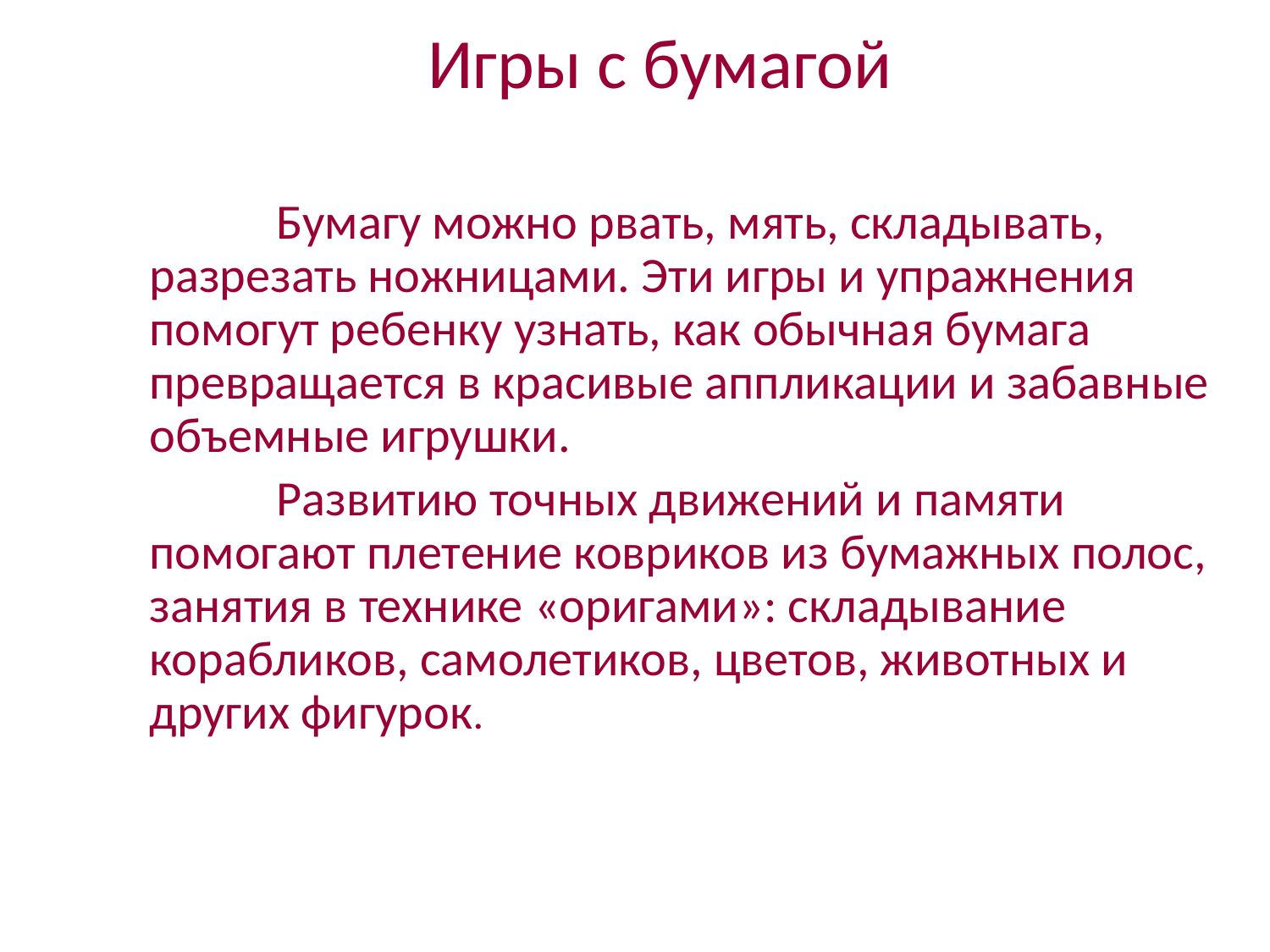

# Игры с бумагой
		Бумагу можно рвать, мять, складывать, разрезать ножницами. Эти игры и упражнения помогут ребенку узнать, как обычная бумага превращается в красивые аппликации и забавные объемные игрушки.
		Развитию точных движений и памяти помогают плетение ковриков из бумажных полос, занятия в технике «оригами»: складывание корабликов, самолетиков, цветов, животных и других фигурок.